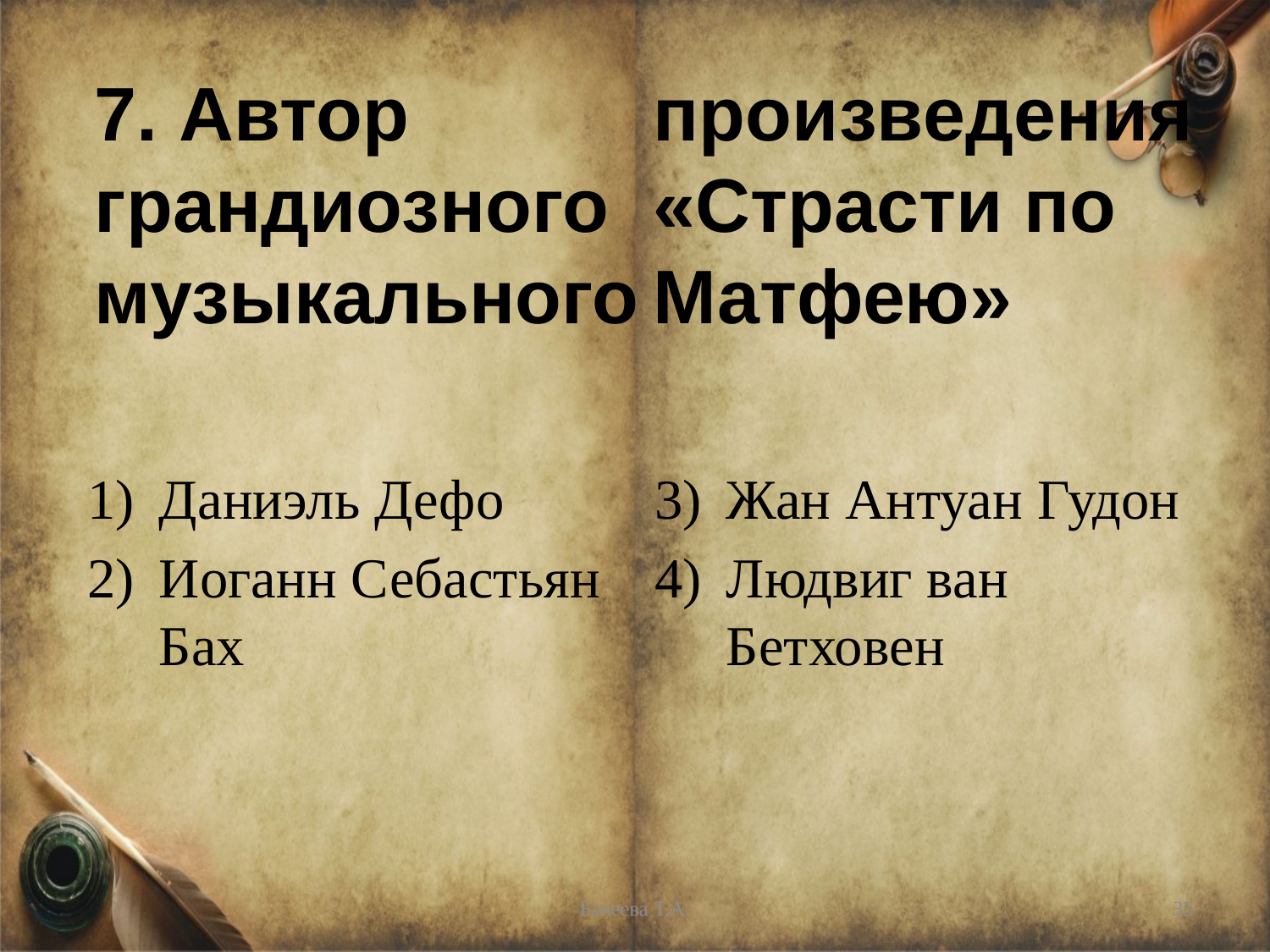

# 7. Автор грандиозного музыкального произведения «Страсти по Матфею»
Даниэль Дефо
Иоганн Себастьян Бах
Жан Антуан Гудон
Людвиг ван Бетховен
Бакеева Т.А.
35